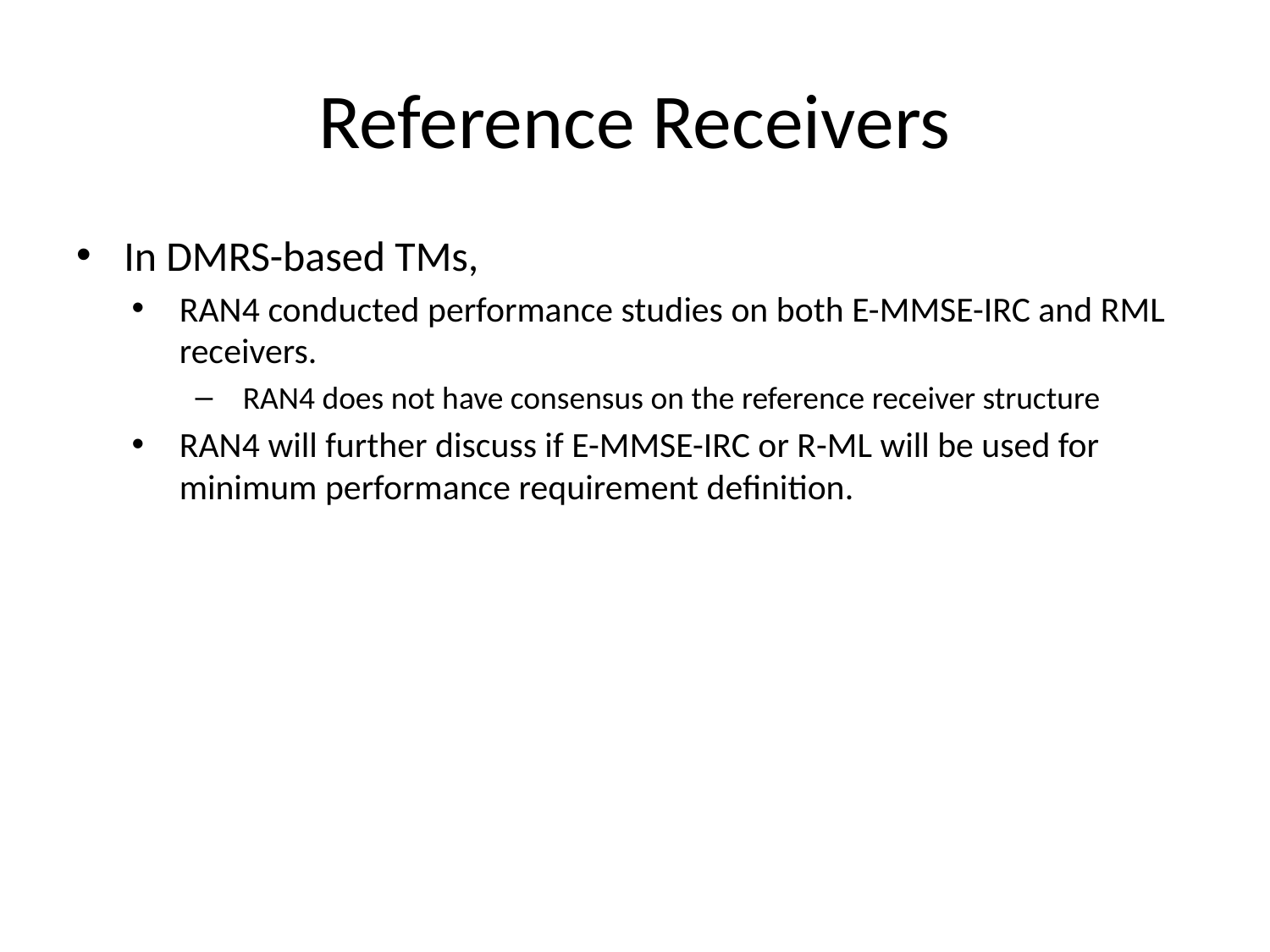

# Reference Receivers
In DMRS-based TMs,
RAN4 conducted performance studies on both E-MMSE-IRC and RML receivers.
RAN4 does not have consensus on the reference receiver structure
RAN4 will further discuss if E-MMSE-IRC or R-ML will be used for minimum performance requirement definition.